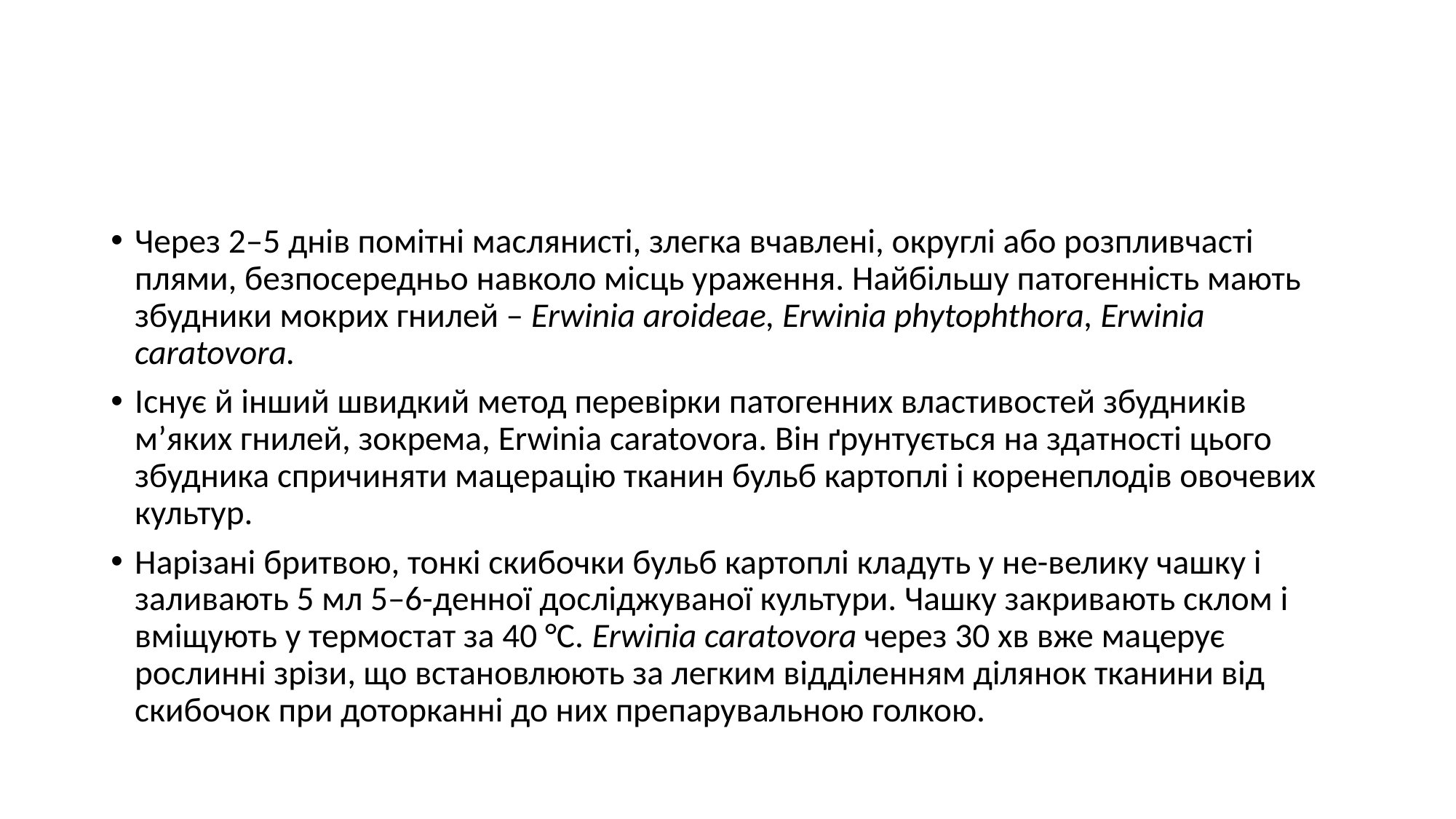

#
Через 2–5 днів помітні маслянисті, злегка вчавлені, округлі або розпливчасті плями, безпосередньо навколо місць ураження. Найбільшу патогенність мають збудники мокрих гнилей – Erwinia aroideae, Erwinia phytophthora, Erwinia caratovora.
Існує й інший швидкий метод перевірки патогенних властивостей збудників м’яких гнилей, зокрема, Erwinia caratovora. Він ґрунтується на здатності цього збудника спричиняти мацерацію тканин бульб картоплі і коренеплодів овочевих культур.
Нарізані бритвою, тонкі скибочки бульб картоплі кладуть у не-велику чашку і заливають 5 мл 5–6-денної досліджуваної культури. Чашку закривають склом і вміщують у термостат за 40 °С. Еrwіпіа саratovora через 30 хв вже мацерує рослинні зрізи, що встановлюють за легким відділенням ділянок тканини від скибочок при доторканні до них препарувальною голкою.